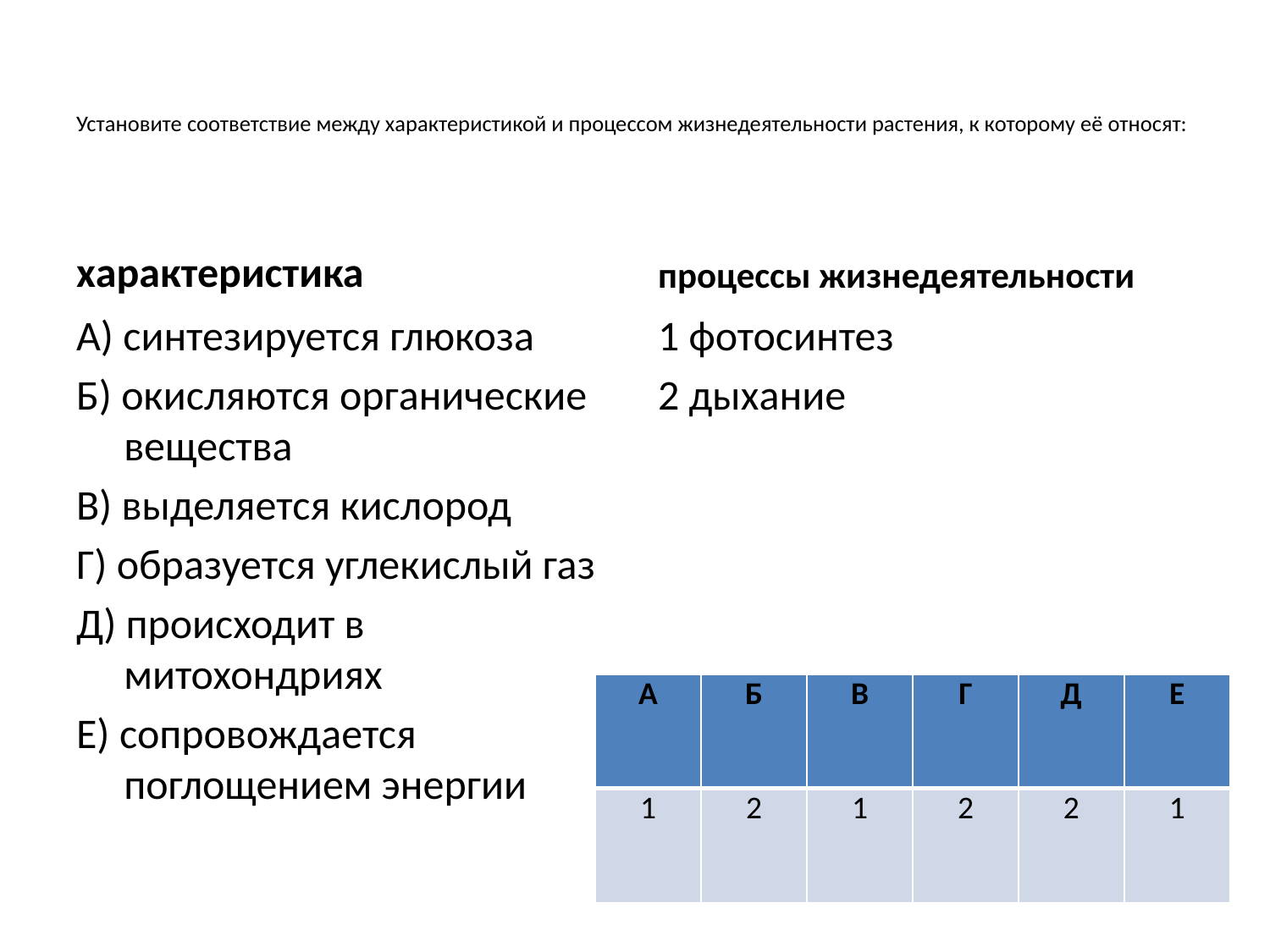

# Установите соответствие между характеристикой и процессом жизнедеятельности растения, к которому её относят:
характеристика
процессы жизнедеятельности
А) синтезируется глюкоза
Б) окисляются органические вещества
В) выделяется кислород
Г) образуется углекислый газ
Д) происходит в митохондриях
Е) сопровождается поглощением энергии

1 фотосинтез
2 дыхание
| А | Б | В | Г | Д | Е |
| --- | --- | --- | --- | --- | --- |
| 1 | 2 | 1 | 2 | 2 | 1 |